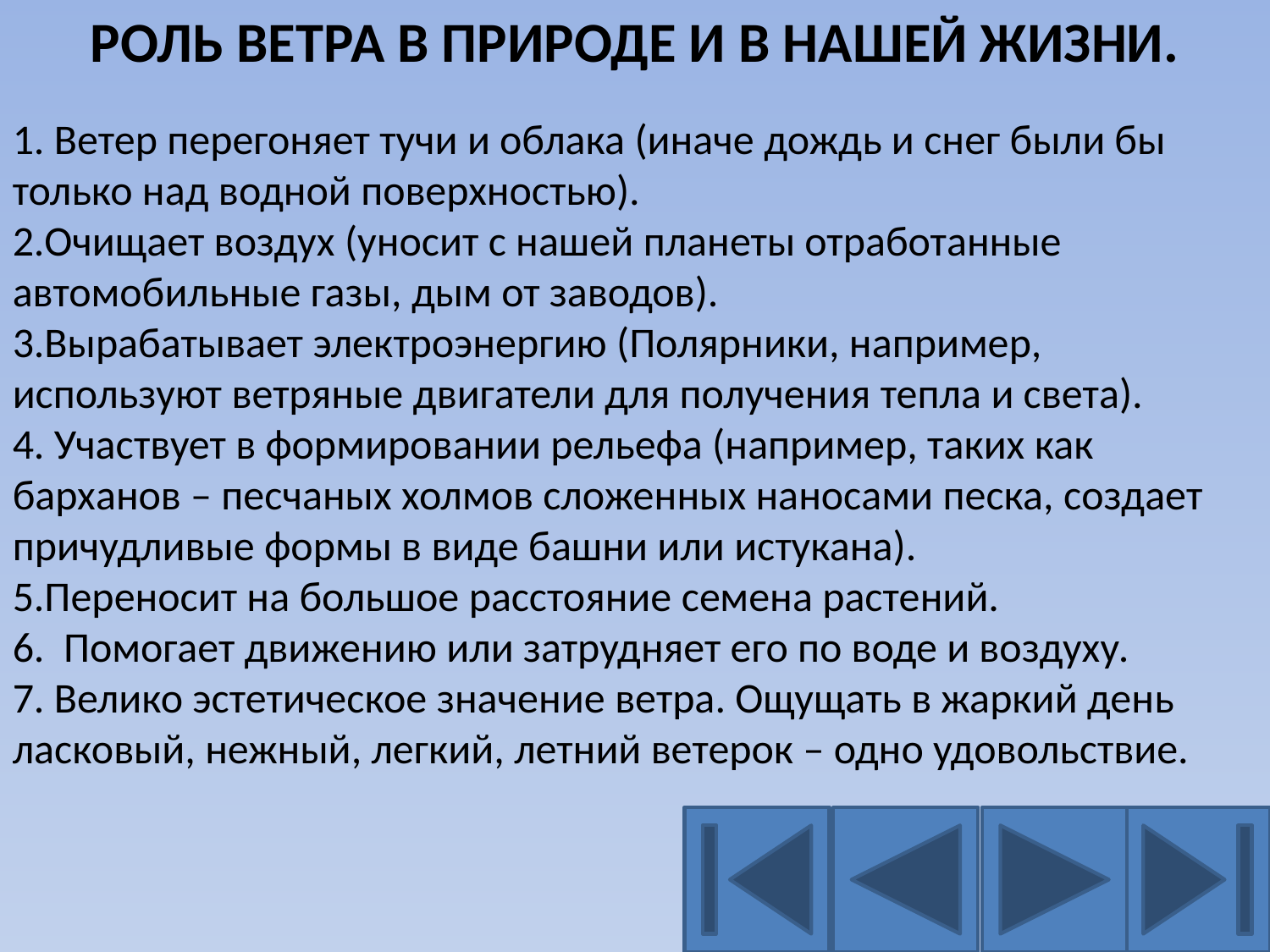

РОЛЬ ВЕТРА В ПРИРОДЕ И В НАШЕЙ ЖИЗНИ.

1. Ветер перегоняет тучи и облака (иначе дождь и снег были бы только над водной поверхностью).
2.Очищает воздух (уносит с нашей планеты отработанные автомобильные газы, дым от заводов).
3.Вырабатывает электроэнергию (Полярники, например, используют ветряные двигатели для получения тепла и света).
4. Участвует в формировании рельефа (например, таких как барханов – песчаных холмов сложенных наносами песка, создает причудливые формы в виде башни или истукана).
5.Переносит на большое расстояние семена растений.
6.  Помогает движению или затрудняет его по воде и воздуху.
7. Велико эстетическое значение ветра. Ощущать в жаркий день ласковый, нежный, легкий, летний ветерок – одно удовольствие.